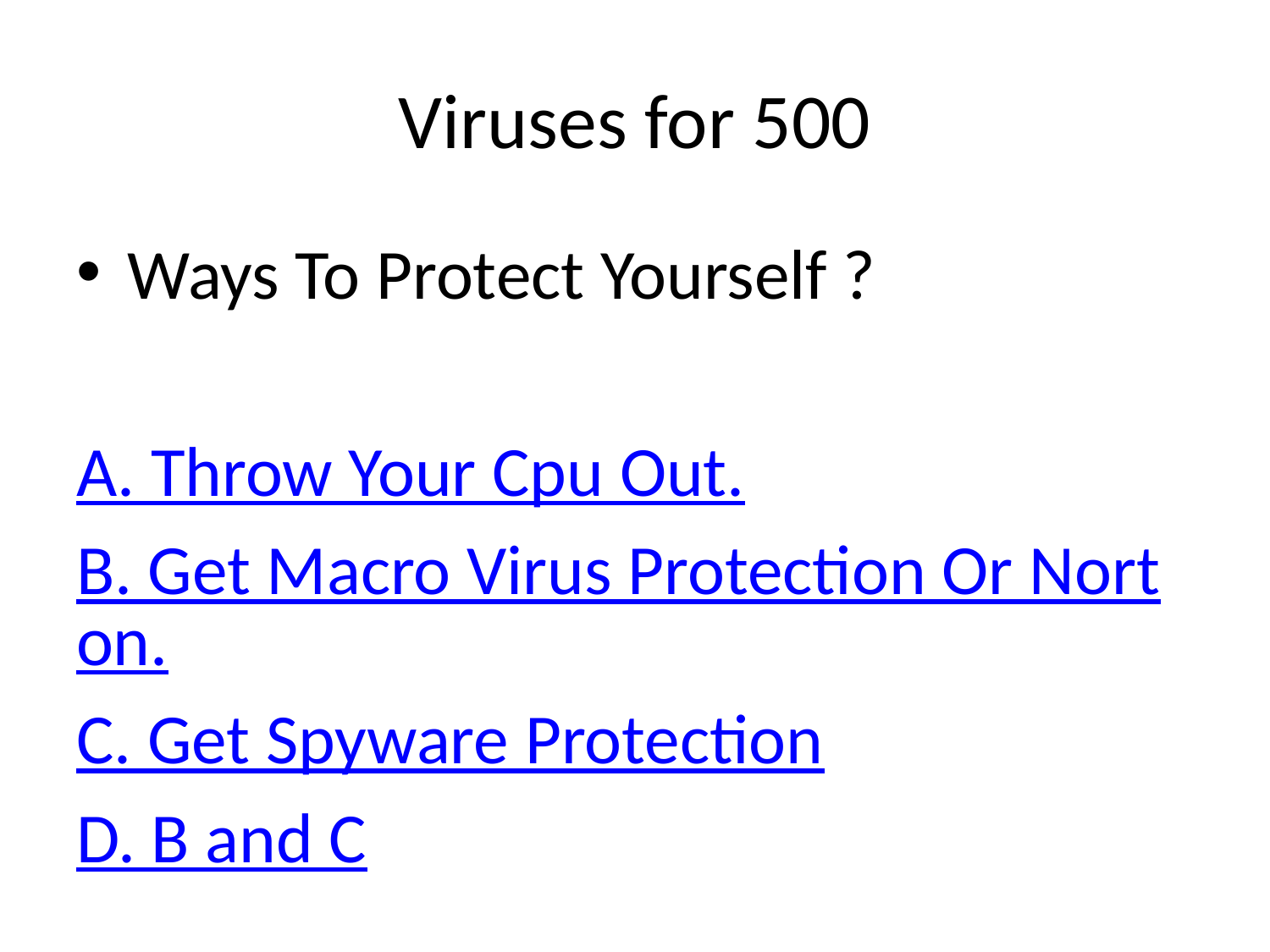

# Viruses for 500
Ways To Protect Yourself ?

A. Throw Your Cpu Out.
B. Get Macro Virus Protection Or Norton.
C. Get Spyware Protection
D. B and C